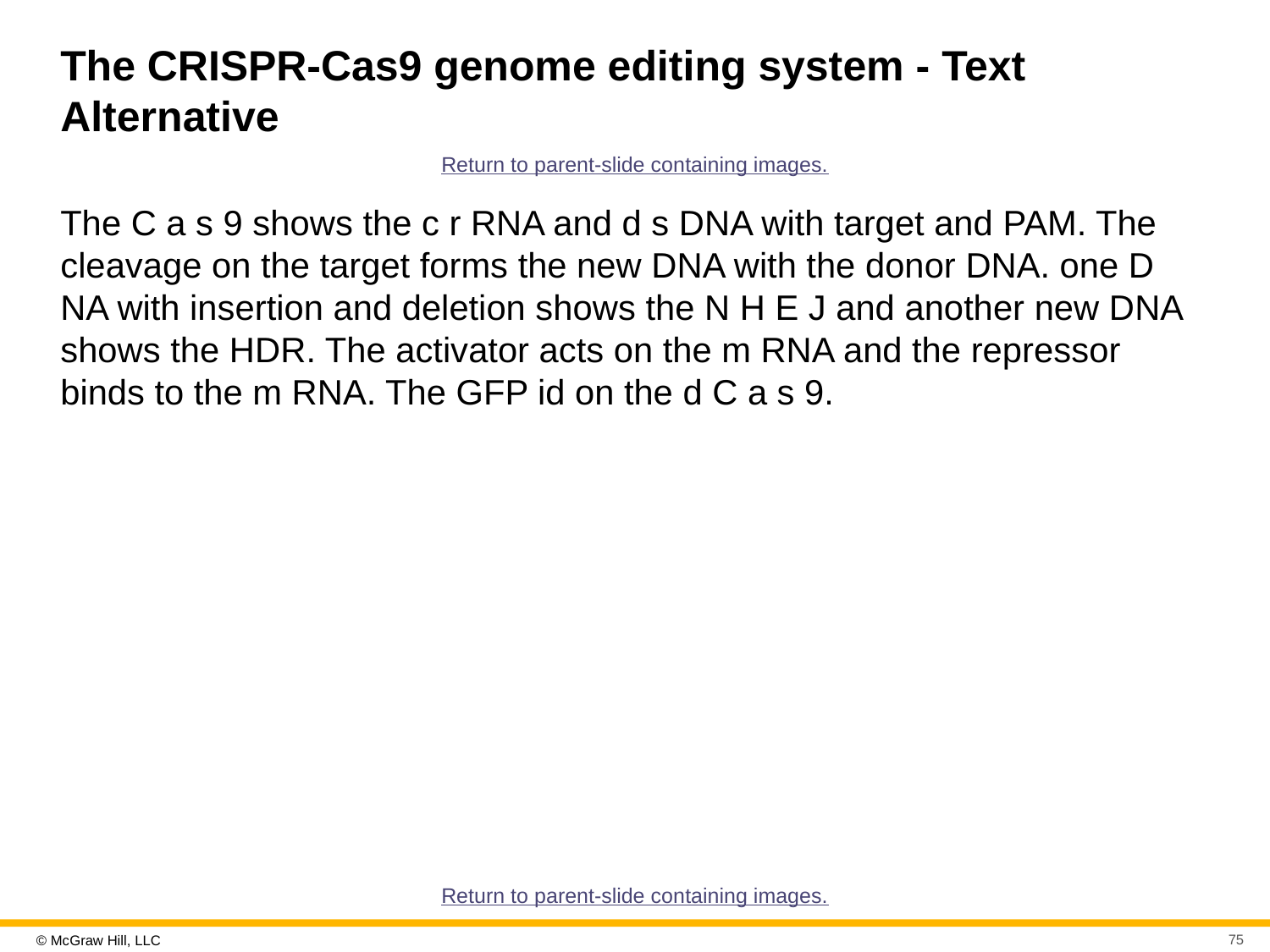

# The CRISPR-Cas9 genome editing system - Text Alternative
Return to parent-slide containing images.
The C a s 9 shows the c r RNA and d s DNA with target and PAM. The cleavage on the target forms the new DNA with the donor DNA. one D NA with insertion and deletion shows the N H E J and another new DNA shows the HDR. The activator acts on the m RNA and the repressor binds to the m RNA. The GFP id on the d C a s 9.
Return to parent-slide containing images.
75